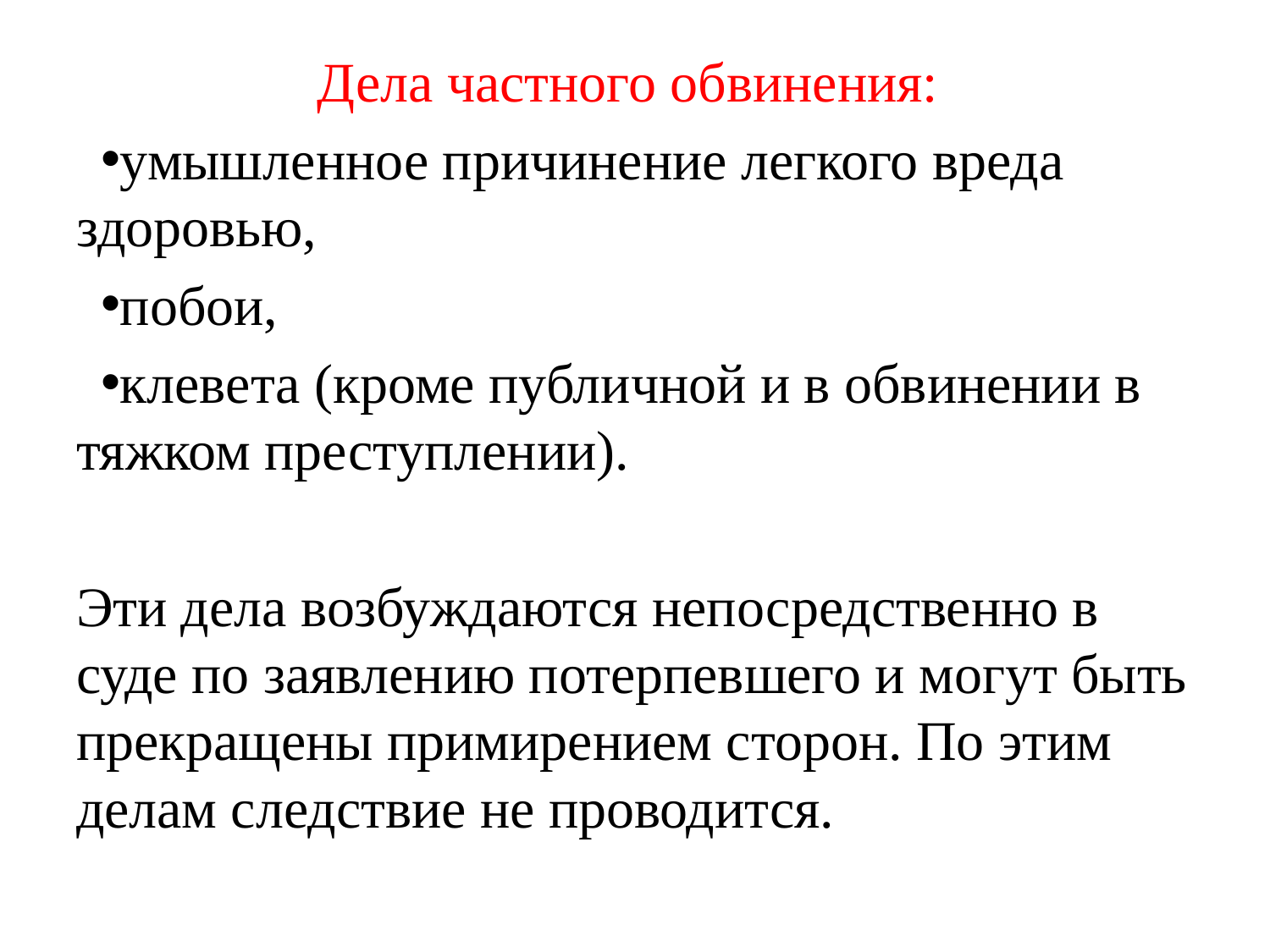

Дела частного обвинения:
умышленное причинение легкого вреда здоровью,
побои,
клевета (кроме публичной и в обвинении в тяжком преступлении).

Эти дела возбуждаются непосредственно в суде по заявлению потерпевшего и могут быть прекращены примирением сторон. По этим делам следствие не проводится.